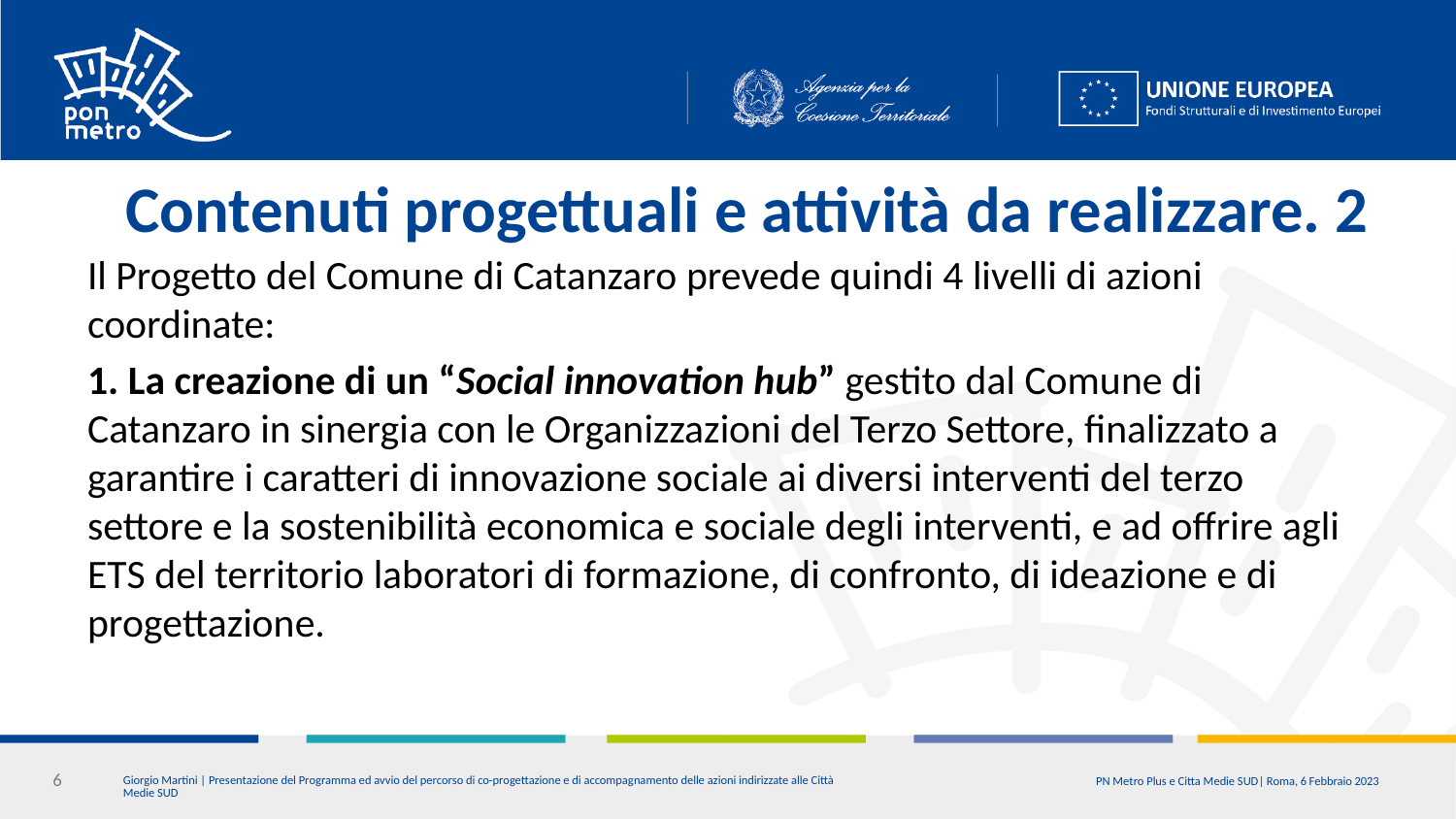

# Contenuti progettuali e attività da realizzare. 2
Il Progetto del Comune di Catanzaro prevede quindi 4 livelli di azioni coordinate:
1. La creazione di un “Social innovation hub” gestito dal Comune di Catanzaro in sinergia con le Organizzazioni del Terzo Settore, finalizzato a garantire i caratteri di innovazione sociale ai diversi interventi del terzo settore e la sostenibilità economica e sociale degli interventi, e ad offrire agli ETS del territorio laboratori di formazione, di confronto, di ideazione e di progettazione.